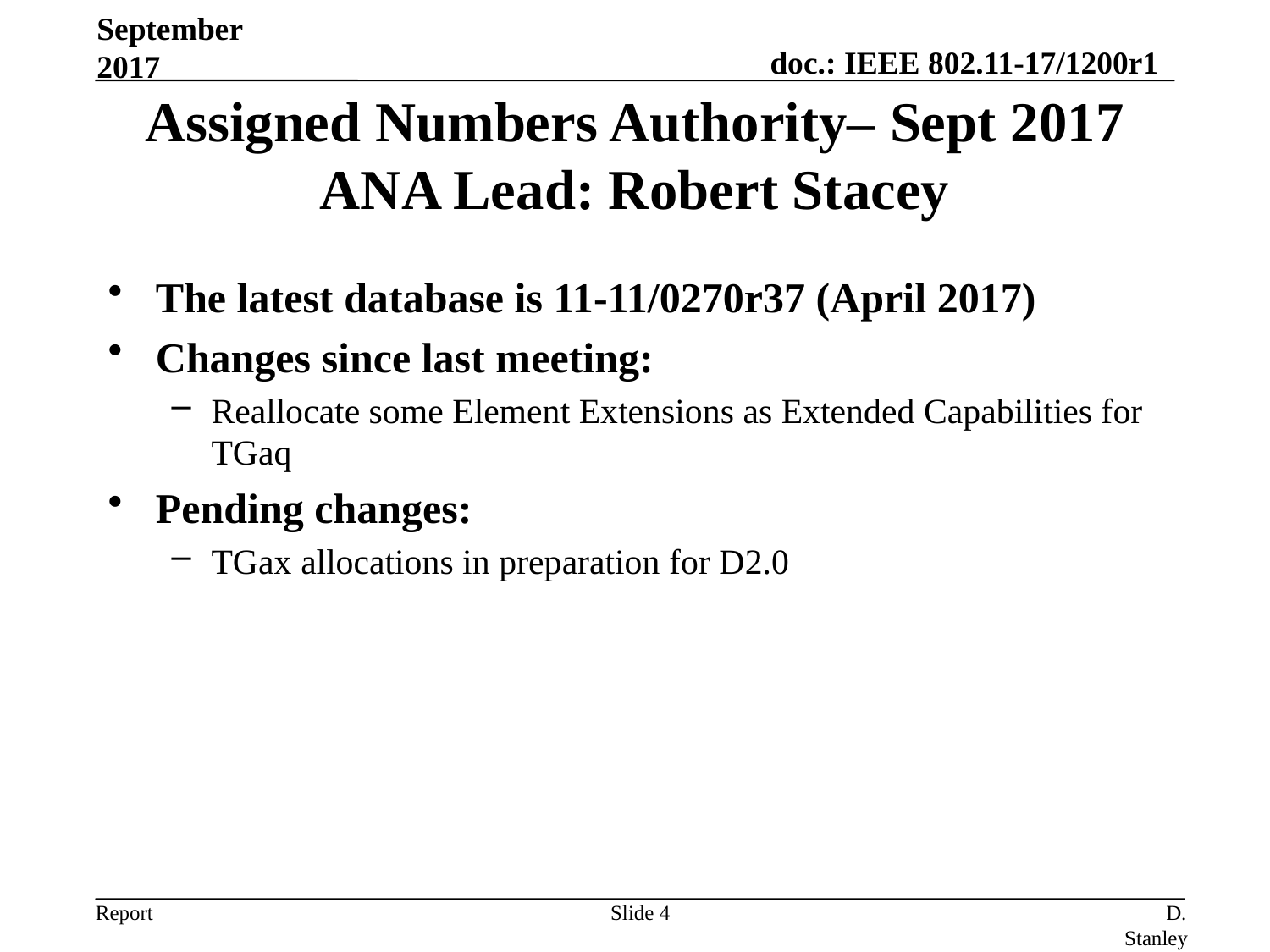

September 2017
# Assigned Numbers Authority– Sept 2017 ANA Lead: Robert Stacey
The latest database is 11-11/0270r37 (April 2017)
Changes since last meeting:
Reallocate some Element Extensions as Extended Capabilities for TGaq
Pending changes:
TGax allocations in preparation for D2.0

Slide 4
D. Stanley, HP Enterprise